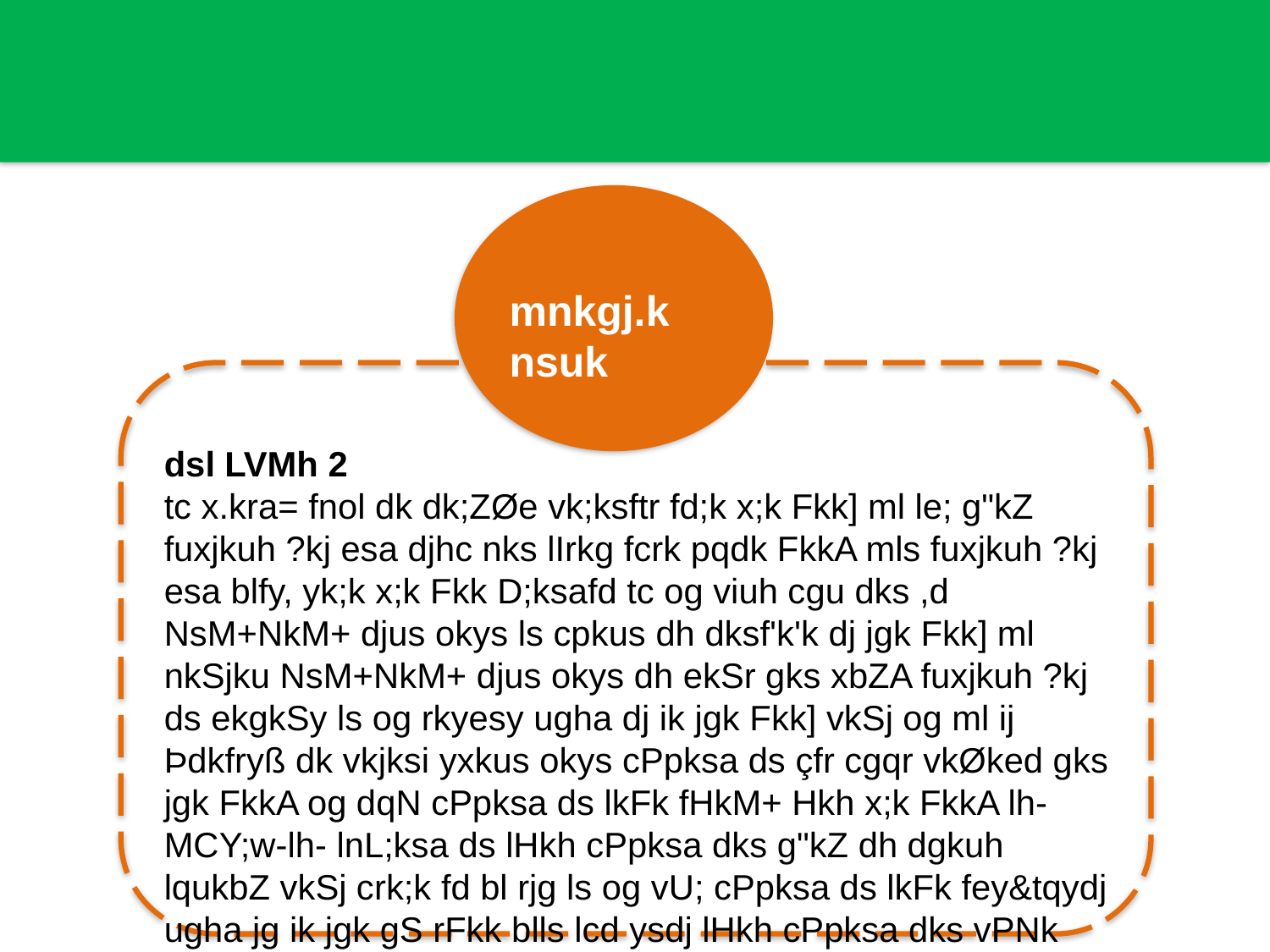

mnkgj.k nsuk

dsl LVMh 2
tc x.kra= fnol dk dk;ZØe vk;ksftr fd;k x;k Fkk] ml le; g"kZ fuxjkuh ?kj esa djhc nks lIrkg fcrk pqdk FkkA mls fuxjkuh ?kj esa blfy, yk;k x;k Fkk D;ksafd tc og viuh cgu dks ,d NsM+NkM+ djus okys ls cpkus dh dksf'k'k dj jgk Fkk] ml nkSjku NsM+NkM+ djus okys dh ekSr gks xbZA fuxjkuh ?kj ds ekgkSy ls og rkyesy ugha dj ik jgk Fkk] vkSj og ml ij Þdkfryß dk vkjksi yxkus okys cPpksa ds çfr cgqr vkØked gks jgk FkkA og dqN cPpksa ds lkFk fHkM+ Hkh x;k FkkA lh-MCY;w-lh- lnL;ksa ds lHkh cPpksa dks g"kZ dh dgkuh lqukbZ vkSj crk;k fd bl rjg ls og vU; cPpksa ds lkFk fey&tqydj ugha jg ik jgk gS rFkk blls lcd ysdj lHkh cPpksa dks vPNk crkZo djuk pkfg, ,oa lHkh ds lkFk fey&tqydj jguk pkfg,A